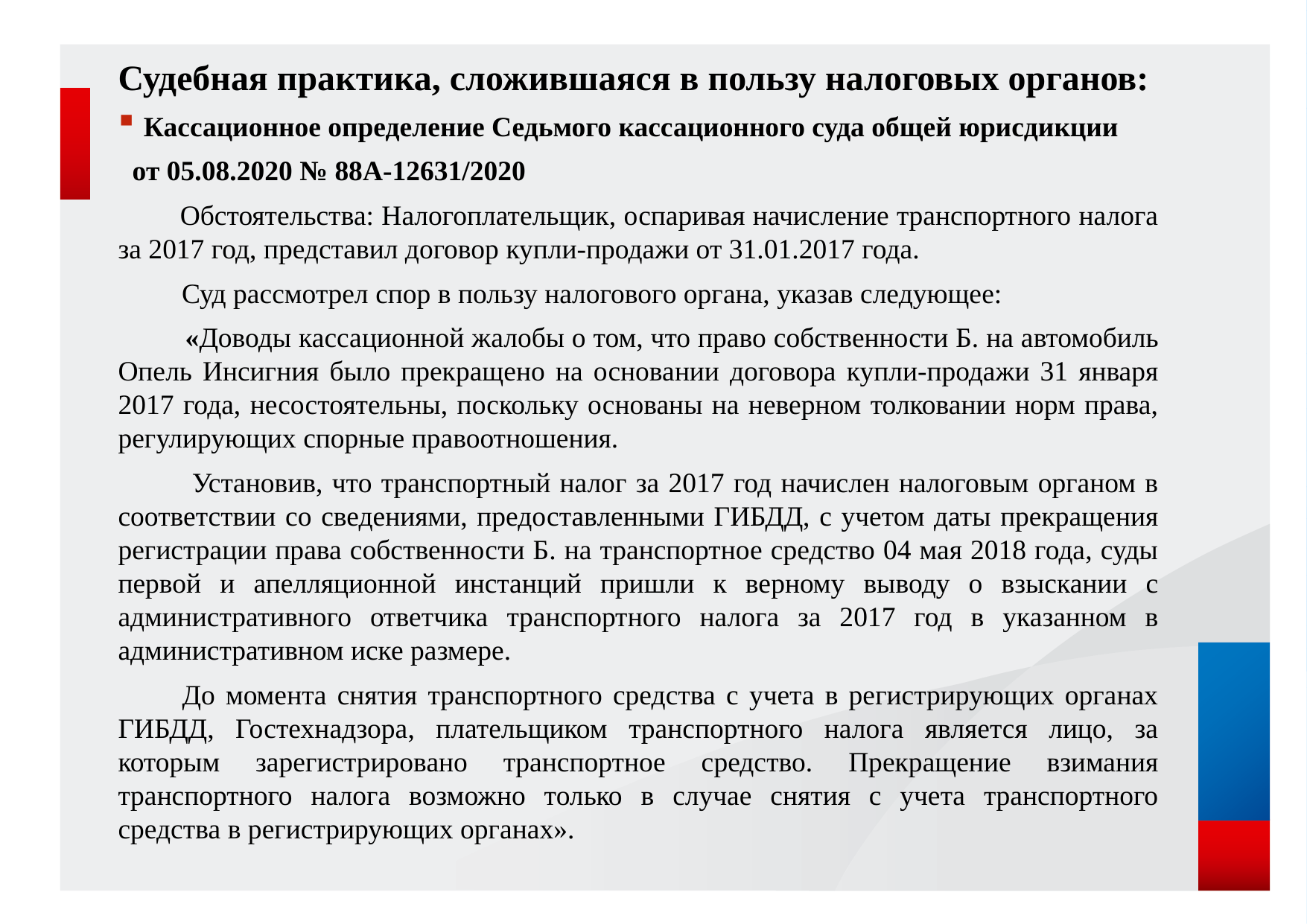

Судебная практика, сложившаяся в пользу налоговых органов:
Кассационное определение Седьмого кассационного суда общей юрисдикции
  от 05.08.2020 № 88А-12631/2020
        Обстоятельства: Налогоплательщик, оспаривая начисление транспортного налога за 2017 год, представил договор купли-продажи от 31.01.2017 года.
         Суд рассмотрел спор в пользу налогового органа, указав следующее:
         «Доводы кассационной жалобы о том, что право собственности Б. на автомобиль Опель Инсигния было прекращено на основании договора купли-продажи 31 января 2017 года, несостоятельны, поскольку основаны на неверном толковании норм права, регулирующих спорные правоотношения.
        Установив, что транспортный налог за 2017 год начислен налоговым органом в соответствии со сведениями, предоставленными ГИБДД, с учетом даты прекращения регистрации права собственности Б. на транспортное средство 04 мая 2018 года, суды первой и апелляционной инстанций пришли к верному выводу о взыскании с административного ответчика транспортного налога за 2017 год в указанном в административном иске размере.
      До момента снятия транспортного средства с учета в регистрирующих органах ГИБДД, Гостехнадзора, плательщиком транспортного налога является лицо, за которым зарегистрировано транспортное средство. Прекращение взимания транспортного налога возможно только в случае снятия с учета транспортного средства в регистрирующих органах».

8